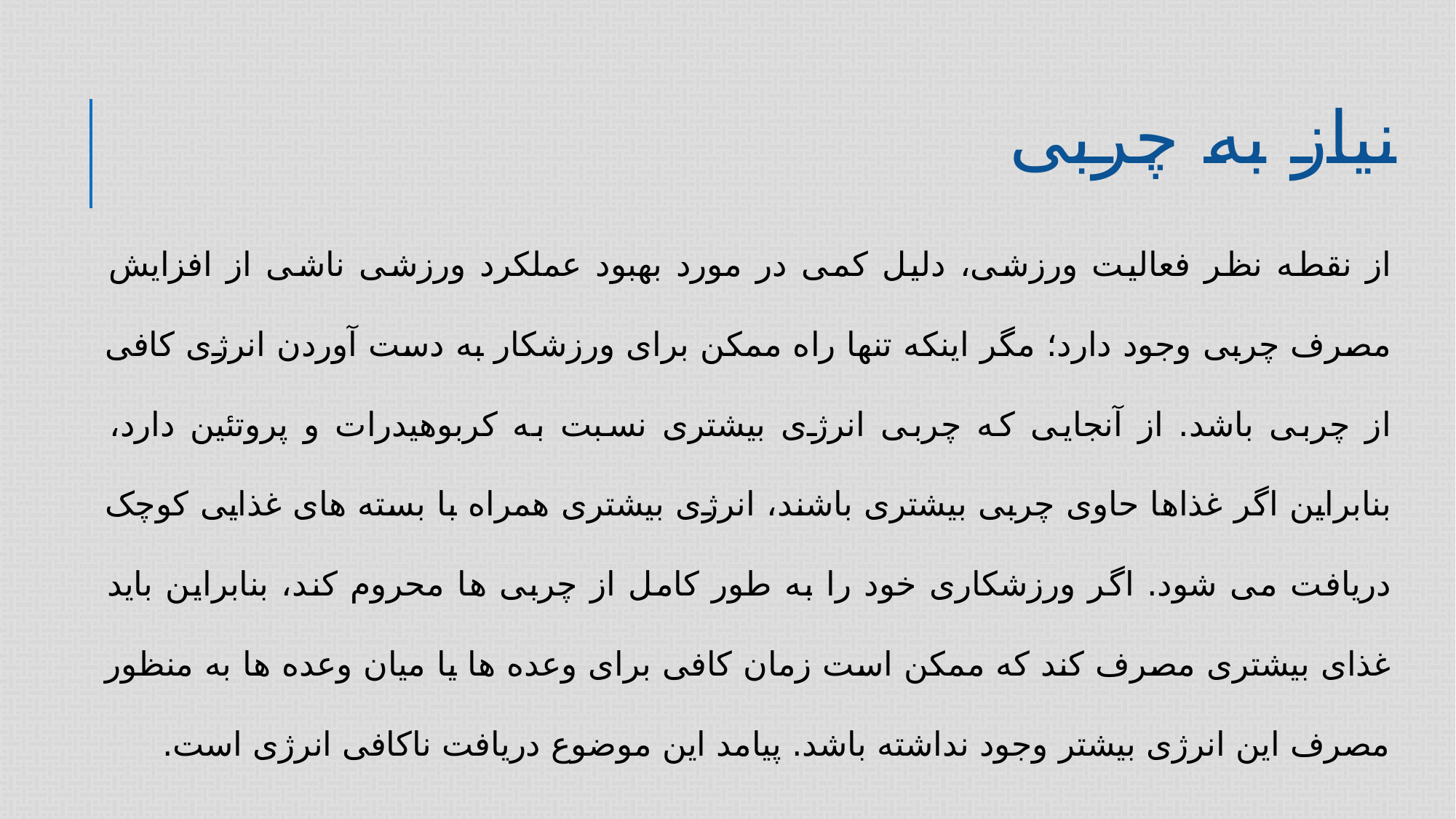

# نیاز به چربی
از نقطه نظر فعالیت ورزشی، دلیل کمی در مورد بهبود عملکرد ورزشی ناشی از افزایش مصرف چربی وجود دارد؛ مگر اینکه تنها راه ممکن برای ورزشکار به دست آوردن انرژی کافی از چربی باشد. از آنجایی که چربی انرژی بیشتری نسبت به کربوهیدرات و پروتئین دارد، بنابراین اگر غذاها حاوی چربی بیشتری باشند، انرژی بیشتری همراه با بسته های غذایی کوچک دریافت می شود. اگر ورزشکاری خود را به طور کامل از چربی ها محروم کند، بنابراین باید غذای بیشتری مصرف کند که ممکن است زمان کافی برای وعده ها یا میان وعده ها به منظور مصرف این انرژی بیشتر وجود نداشته باشد. پیامد این موضوع دریافت ناکافی انرژی است.